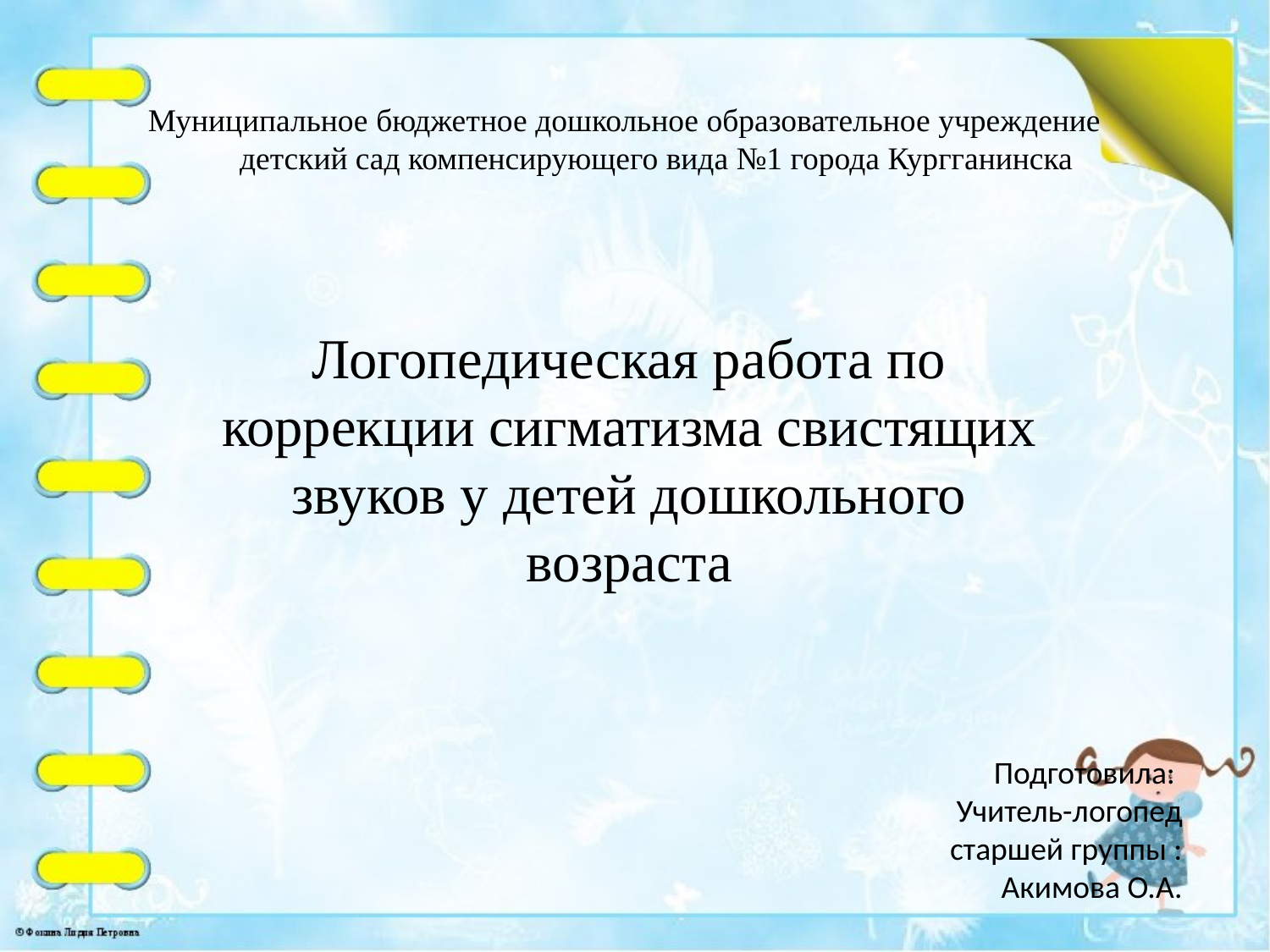

# Муниципальное бюджетное дошкольное образовательное учреждение детский сад компенсирующего вида №1 города Кургганинска
Логопедическая работа по коррекции сигматизма свистящих звуков у детей дошкольного возраста

Подготовила:
Учитель-логопед старшей группы : Акимова О.А.